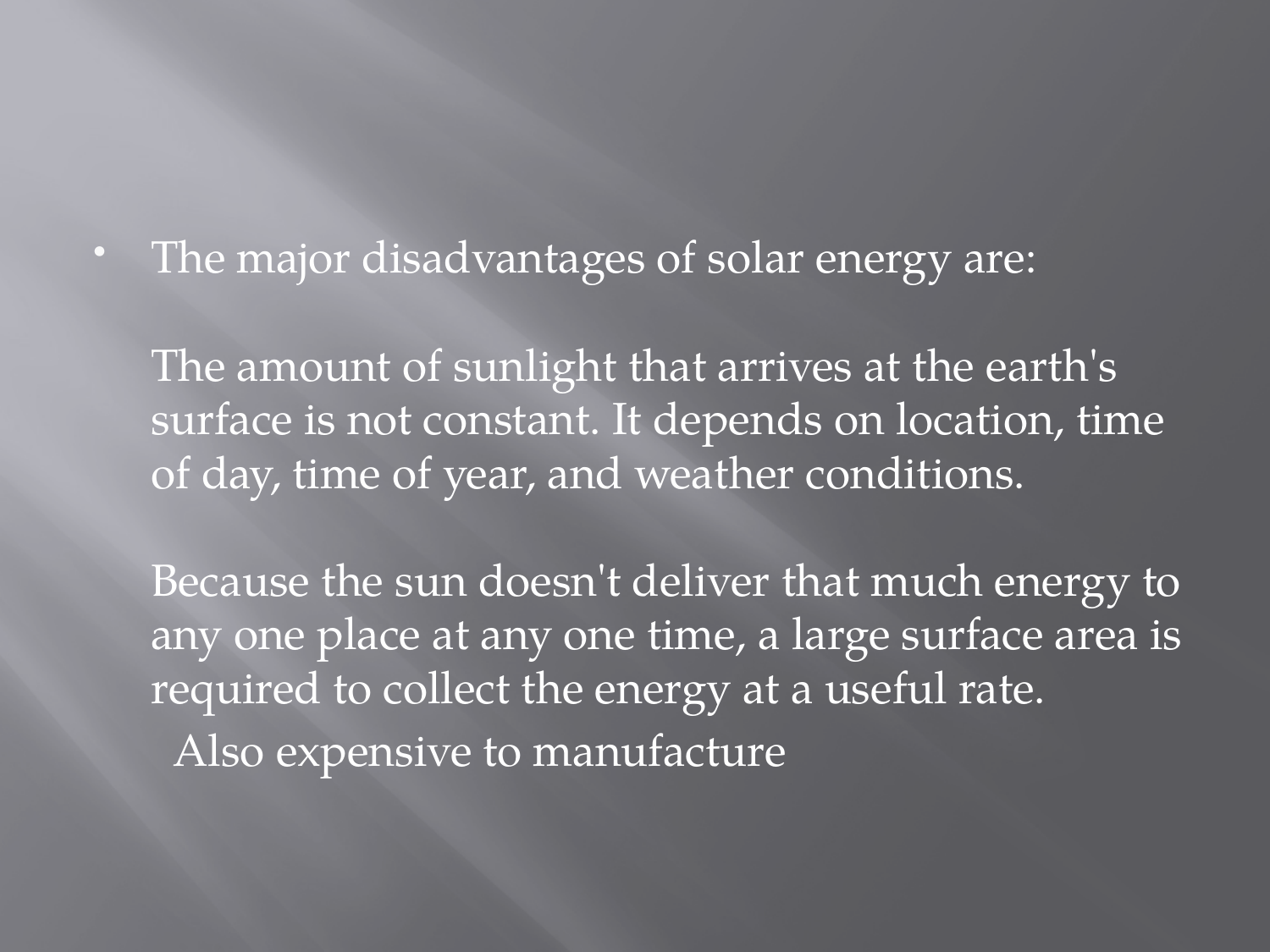

#
The major disadvantages of solar energy are:
The amount of sunlight that arrives at the earth's surface is not constant. It depends on location, time of day, time of year, and weather conditions.
Because the sun doesn't deliver that much energy to any one place at any one time, a large surface area is required to collect the energy at a useful rate.
       Also expensive to manufacture